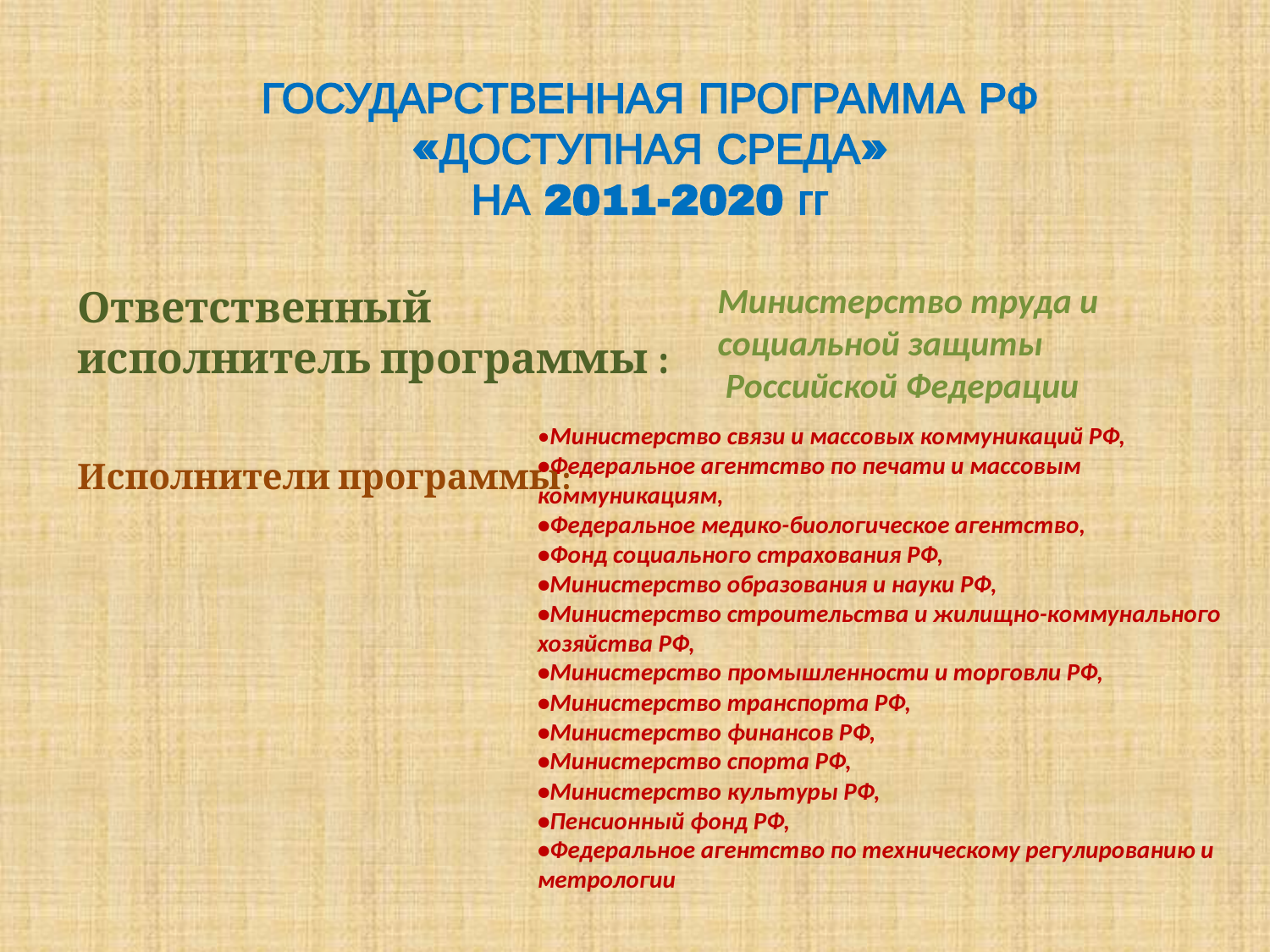

ГОСУДАРСТВЕННАЯ ПРОГРАММА РФ «ДОСТУПНАЯ СРЕДА»
 НА 2011-2020 гг

Министерство труда и
социальной защиты
 Российской Федерации

Ответственный исполнитель программы :

•Министерство связи и массовых коммуникаций РФ,
•Федеральное агентство по печати и массовым коммуникациям,
•Федеральное медико-биологическое агентство,
•Фонд социального страхования РФ,
•Министерство образования и науки РФ,
•Министерство строительства и жилищно-коммунального хозяйства РФ,
•Министерство промышленности и торговли РФ,
•Министерство транспорта РФ,
•Министерство финансов РФ,
•Министерство спорта РФ,
•Министерство культуры РФ,
•Пенсионный фонд РФ,
•Федеральное агентство по техническому регулированию и метрологии

Исполнители программы: